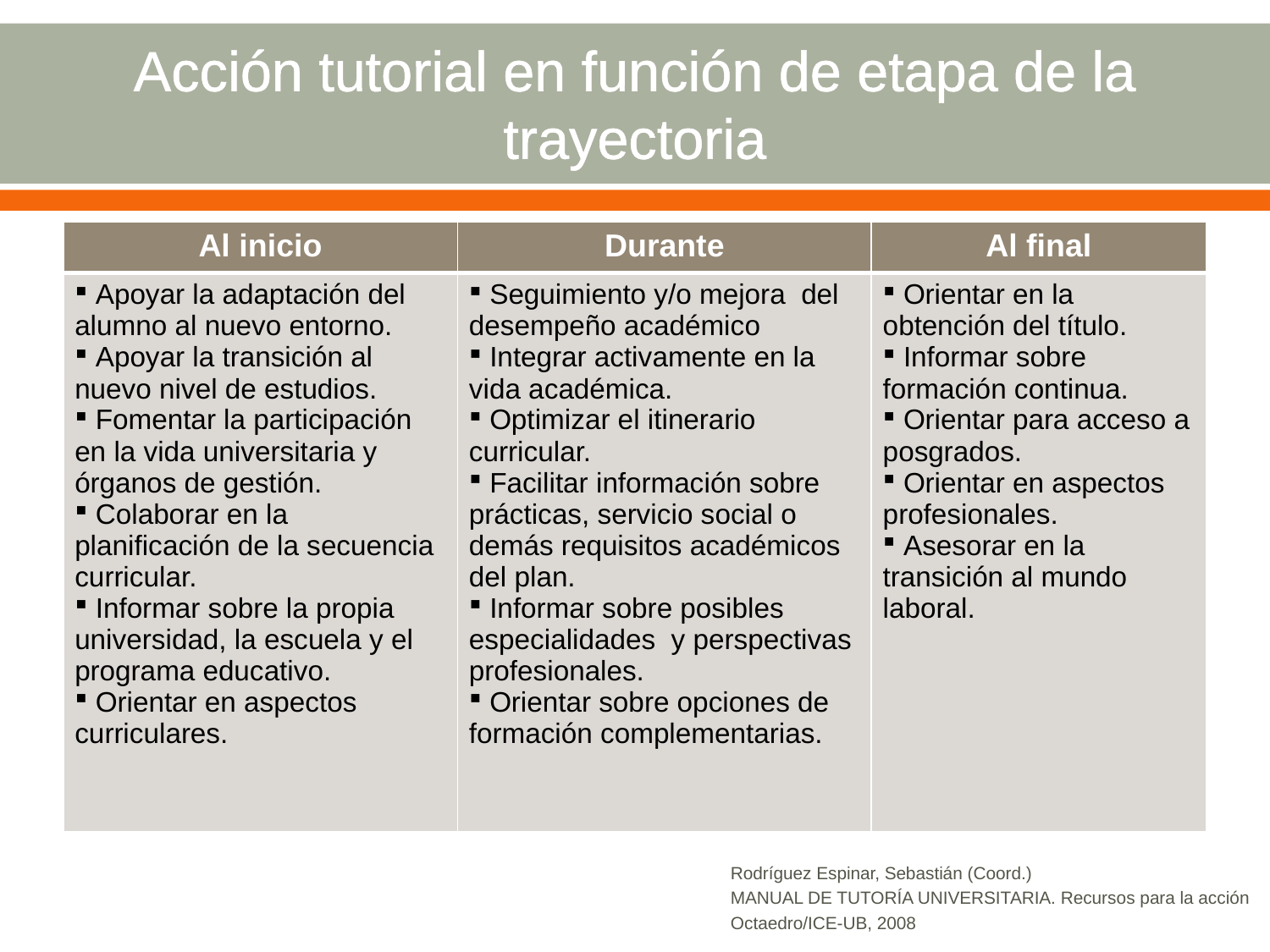

# Acción tutorial en función de etapa de la trayectoria
| Al inicio | Durante | Al final |
| --- | --- | --- |
| Apoyar la adaptación del alumno al nuevo entorno. Apoyar la transición al nuevo nivel de estudios. Fomentar la participación en la vida universitaria y órganos de gestión. Colaborar en la planificación de la secuencia curricular. Informar sobre la propia universidad, la escuela y el programa educativo. Orientar en aspectos curriculares. | Seguimiento y/o mejora del desempeño académico Integrar activamente en la vida académica. Optimizar el itinerario curricular. Facilitar información sobre prácticas, servicio social o demás requisitos académicos del plan. Informar sobre posibles especialidades y perspectivas profesionales. Orientar sobre opciones de formación complementarias. | Orientar en la obtención del título. Informar sobre formación continua. Orientar para acceso a posgrados. Orientar en aspectos profesionales. Asesorar en la transición al mundo laboral. |
Rodríguez Espinar, Sebastián (Coord.)
MANUAL DE TUTORÍA UNIVERSITARIA. Recursos para la acción
Octaedro/ICE-UB, 2008